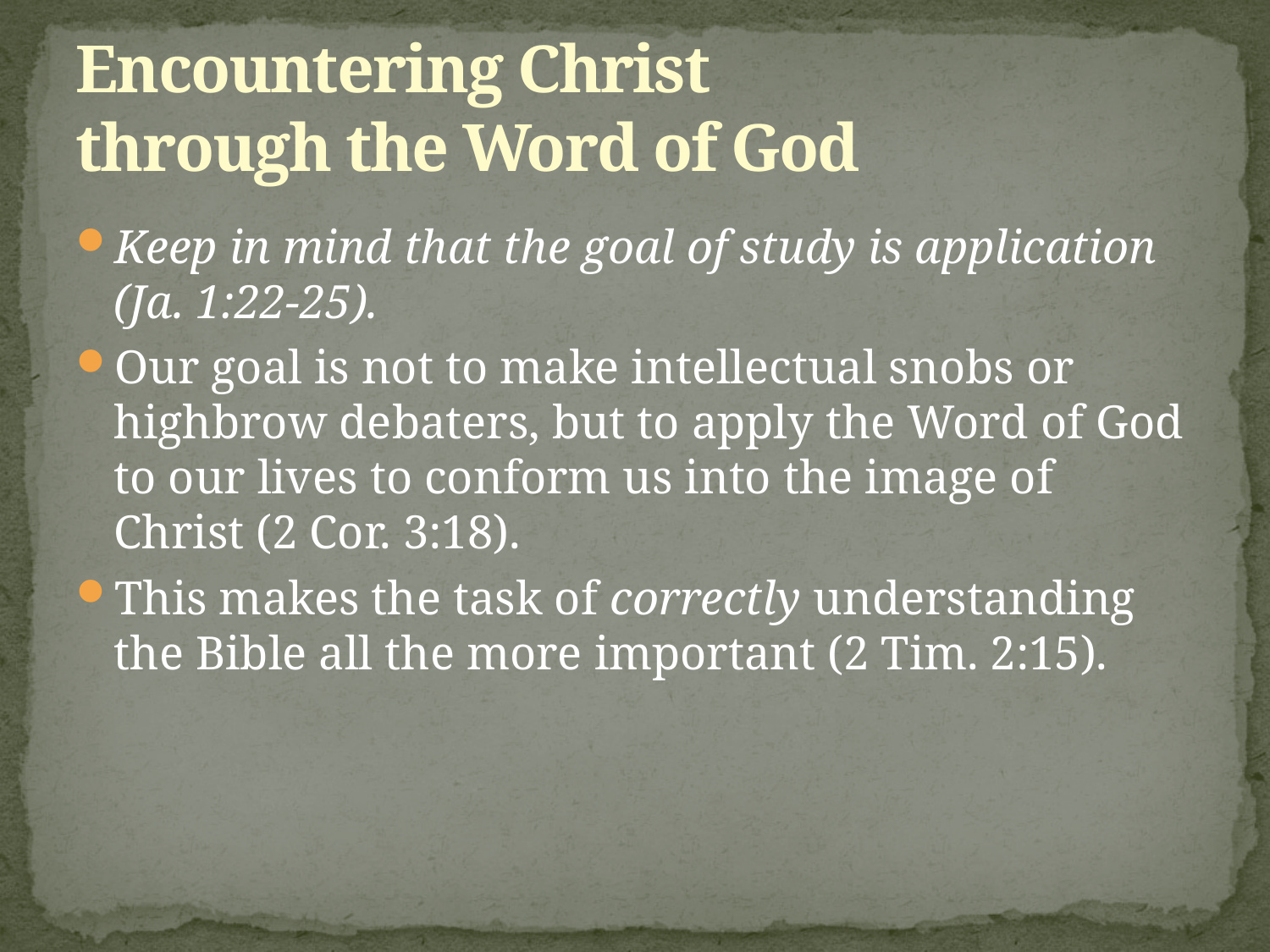

# Encountering Christ through the Word of God
Keep in mind that the goal of study is application
(Ja. 1:22-25).
Our goal is not to make intellectual snobs or highbrow debaters, but to apply the Word of God to our lives to conform us into the image of Christ (2 Cor. 3:18).
This makes the task of correctly understanding the Bible all the more important (2 Tim. 2:15).